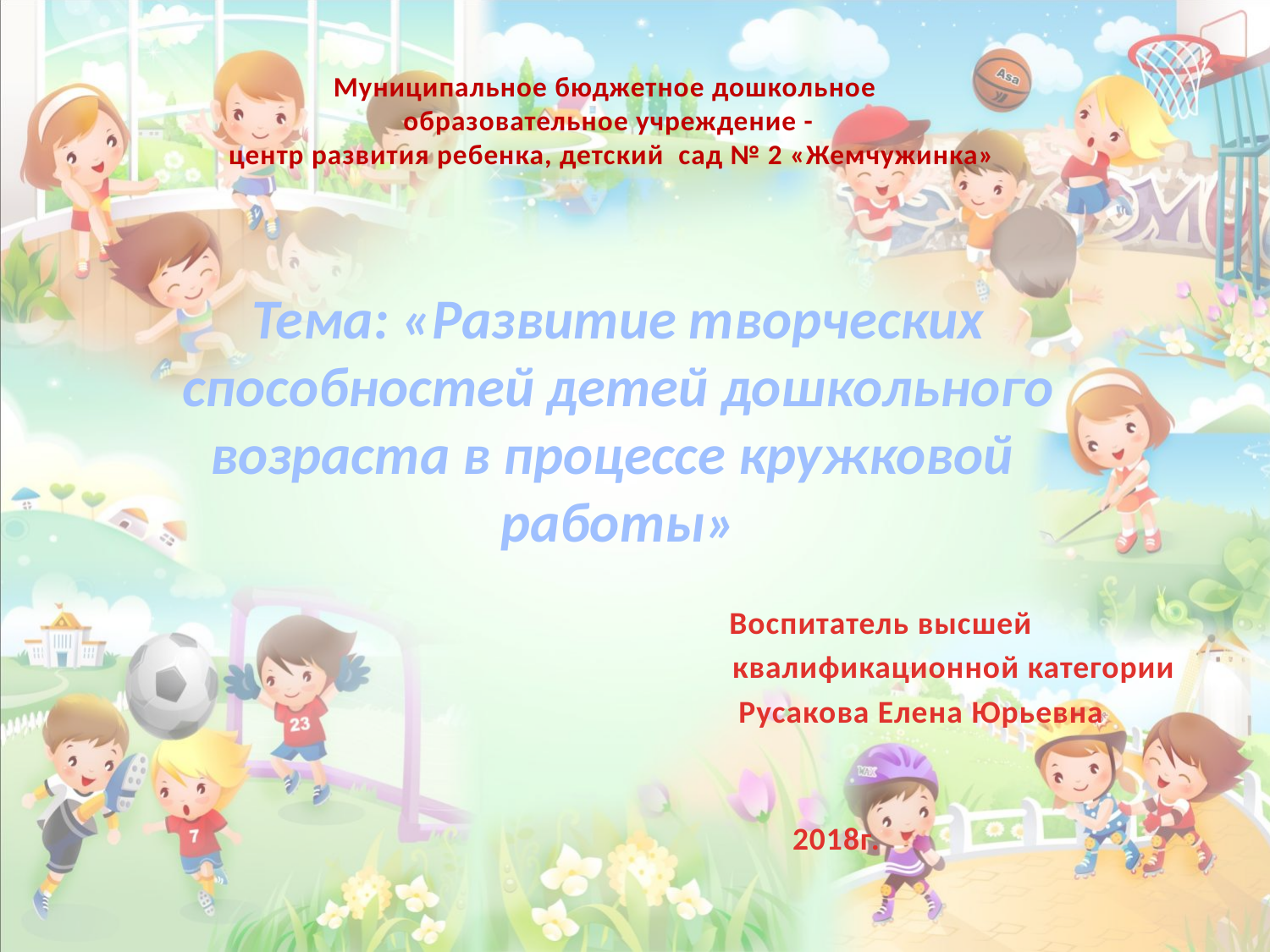

Муниципальное бюджетное дошкольное
 образовательное учреждение -
  центр развития ребенка, детский  сад № 2 «Жемчужинка»

Тема: «Развитие творческих способностей детей дошкольного возраста в процессе кружковой
работы»
                          Воспитатель высшей
                                            квалификационной категории
                                   Русакова Елена Юрьевна

                                                                                                                         2018г.